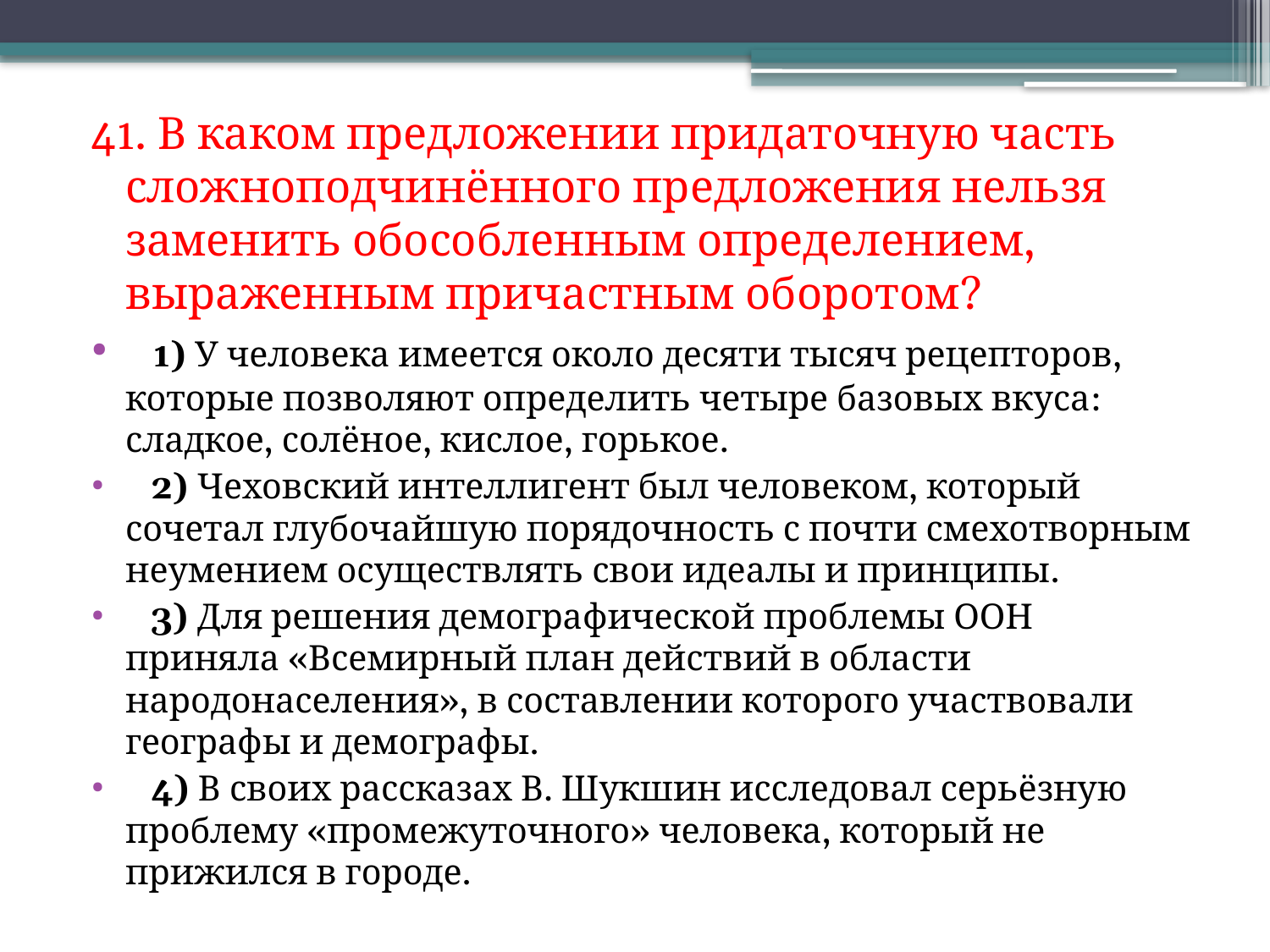

41. В каком предложении придаточную часть сложноподчинённого предложения нельзя заменить обособленным определением, выраженным причастным оборотом?
   1) У человека имеется около десяти тысяч рецепторов, которые позволяют определить четыре базовых вкуса: сладкое, солёное, кислое, горькое.
   2) Чеховский интеллигент был человеком, который сочетал глубочайшую порядочность с почти смехотворным неумением осуществлять свои идеалы и принципы.
   3) Для решения демографической проблемы ООН приняла «Всемирный план действий в области народонаселения», в составлении которого участвовали географы и демографы.
   4) В своих рассказах В. Шукшин исследовал серьёзную проблему «промежуточного» человека, который не прижился в городе.